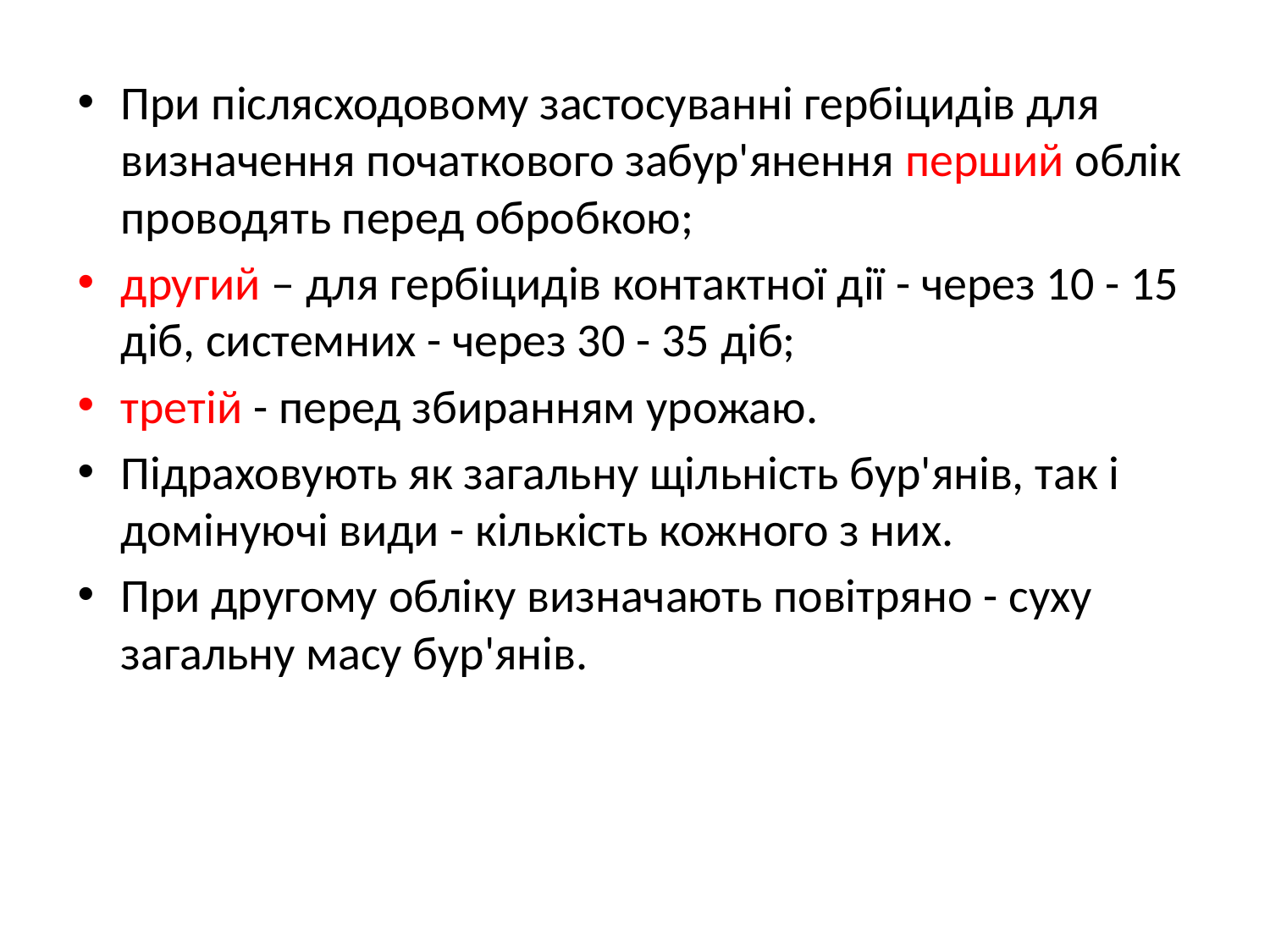

При післясходовому застосуванні гербіцидів для визначення початкового забур'янення перший облік проводять перед обробкою;
другий – для гepбіцидів контактної дії - через 10 - 15 діб, системних - через 30 - 35 діб;
третій - перед збиранням урожаю.
Підраховують як загальну щільність бур'янів, так і домінуючі види - кількість кожного з них.
При другому обліку визначають повітряно - суху загальну масу бур'янів.